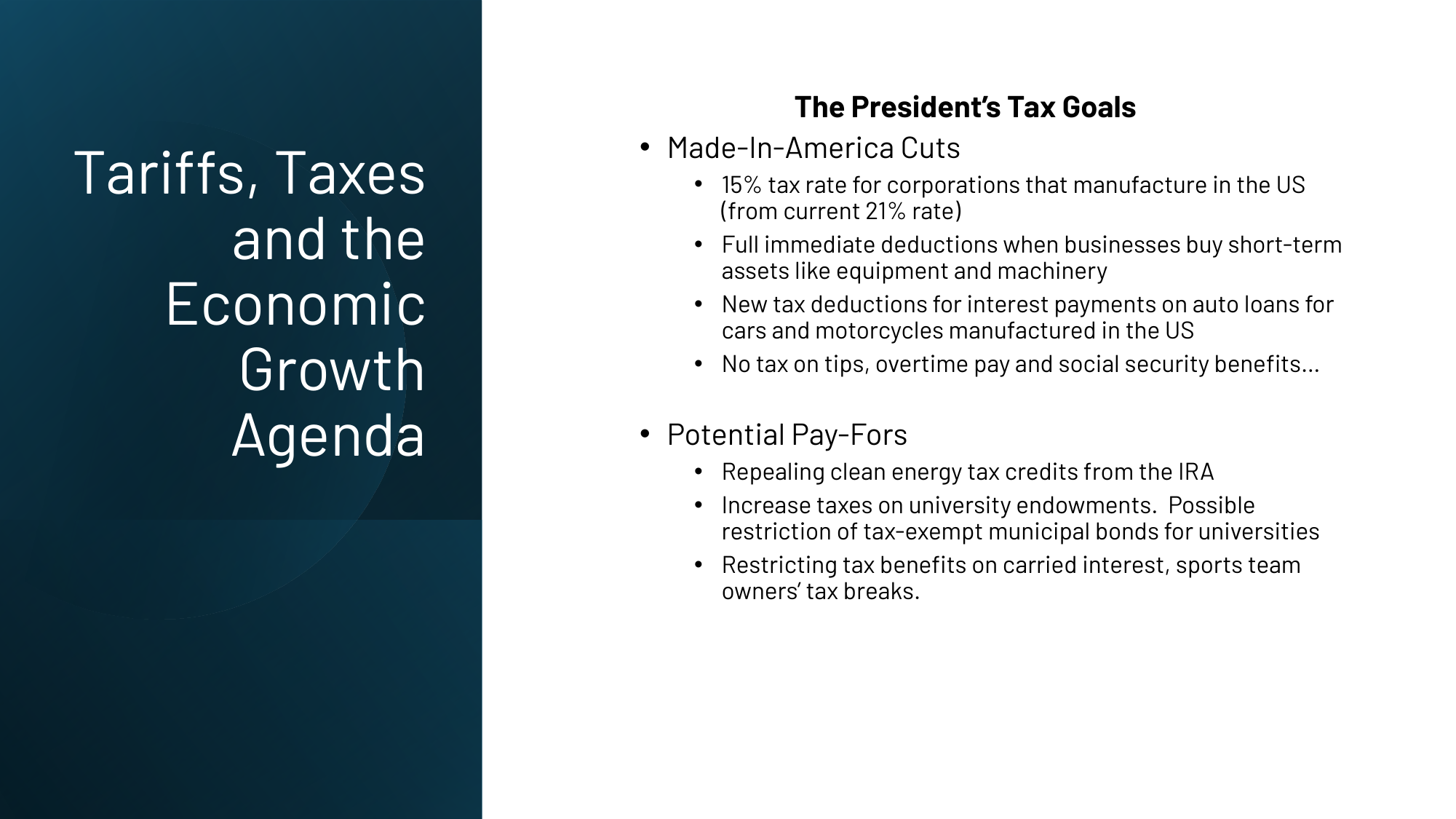

# Tariffs, Taxes and the Economic Growth Agenda
The President’s Tax Goals
Made-In-America Cuts
15% tax rate for corporations that manufacture in the US (from current 21% rate)
Full immediate deductions when businesses buy short-term assets like equipment and machinery
New tax deductions for interest payments on auto loans for cars and motorcycles manufactured in the US
No tax on tips, overtime pay and social security benefits…

Potential Pay-Fors
Repealing clean energy tax credits from the IRA
Increase taxes on university endowments.  Possible restriction of tax-exempt municipal bonds for universities
Restricting tax benefits on carried interest, sports team owners’ tax breaks.